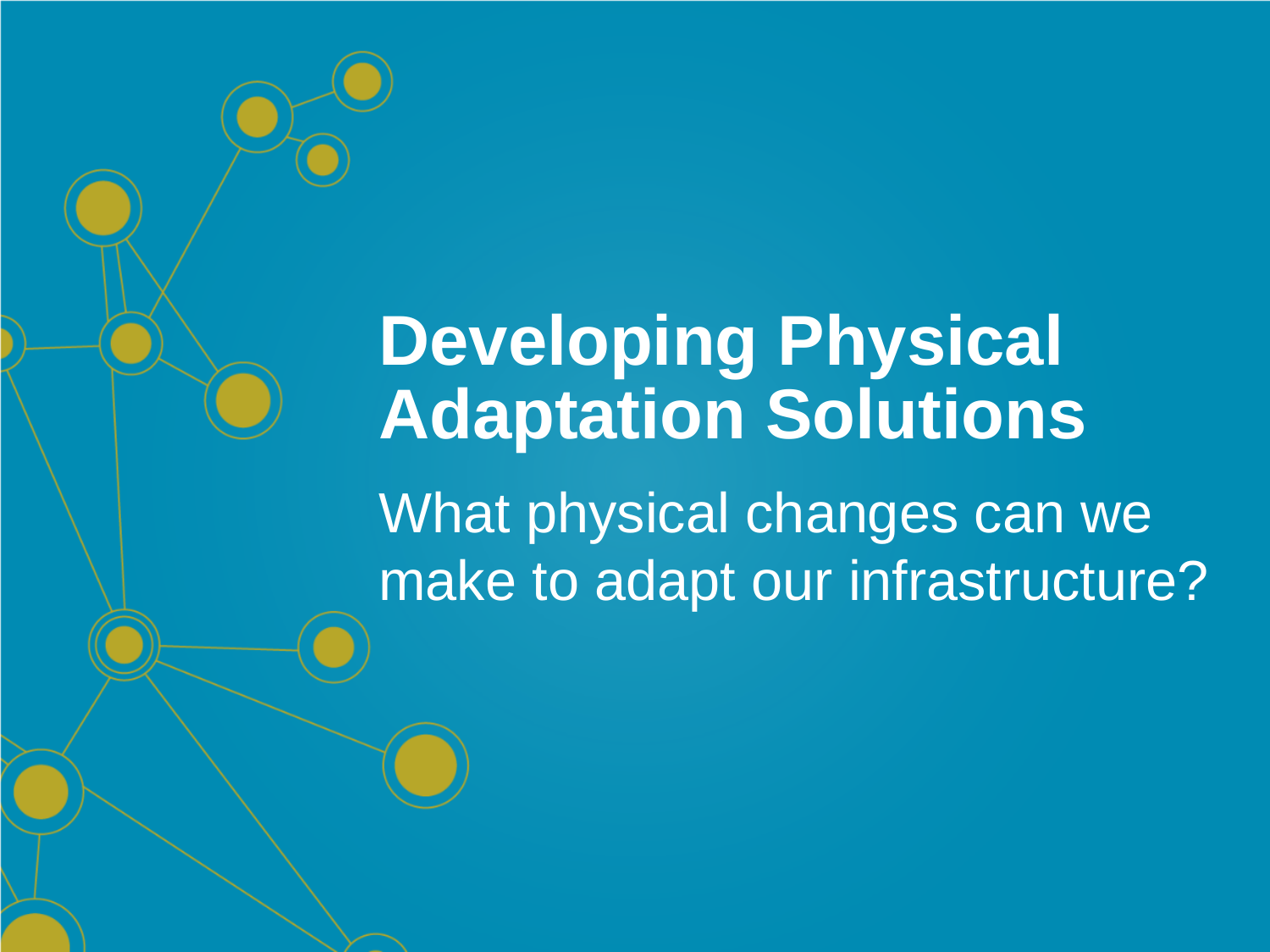

# Developing Physical Adaptation Solutions
What physical changes can we make to adapt our infrastructure?